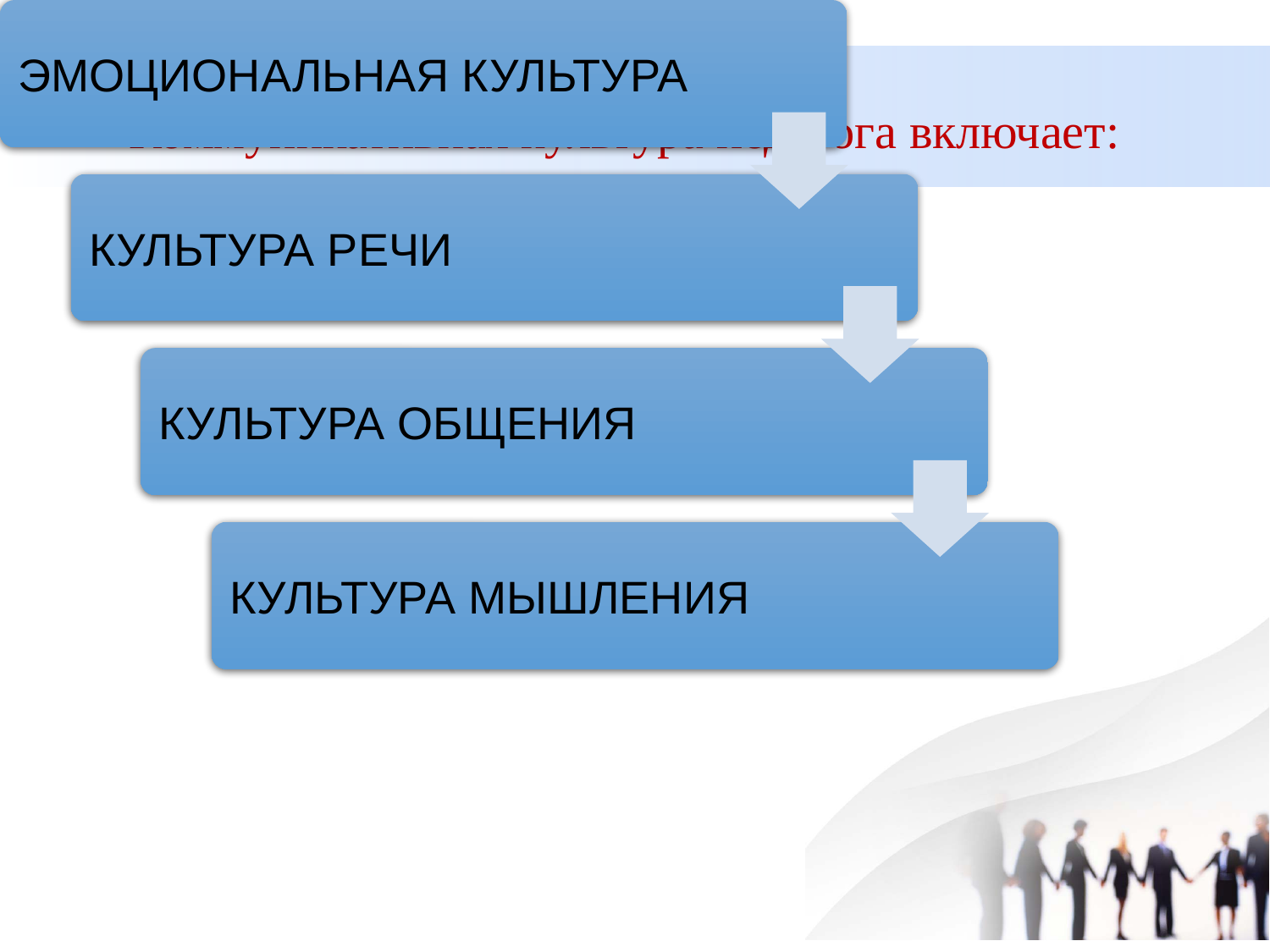

# Коммуникативная культура педагога включает:
ЭМОЦИОНАЛЬНАЯ КУЛЬТУРА
КУЛЬТУРА РЕЧИ
КУЛЬТУРА ОБЩЕНИЯ
КУЛЬТУРА МЫШЛЕНИЯ